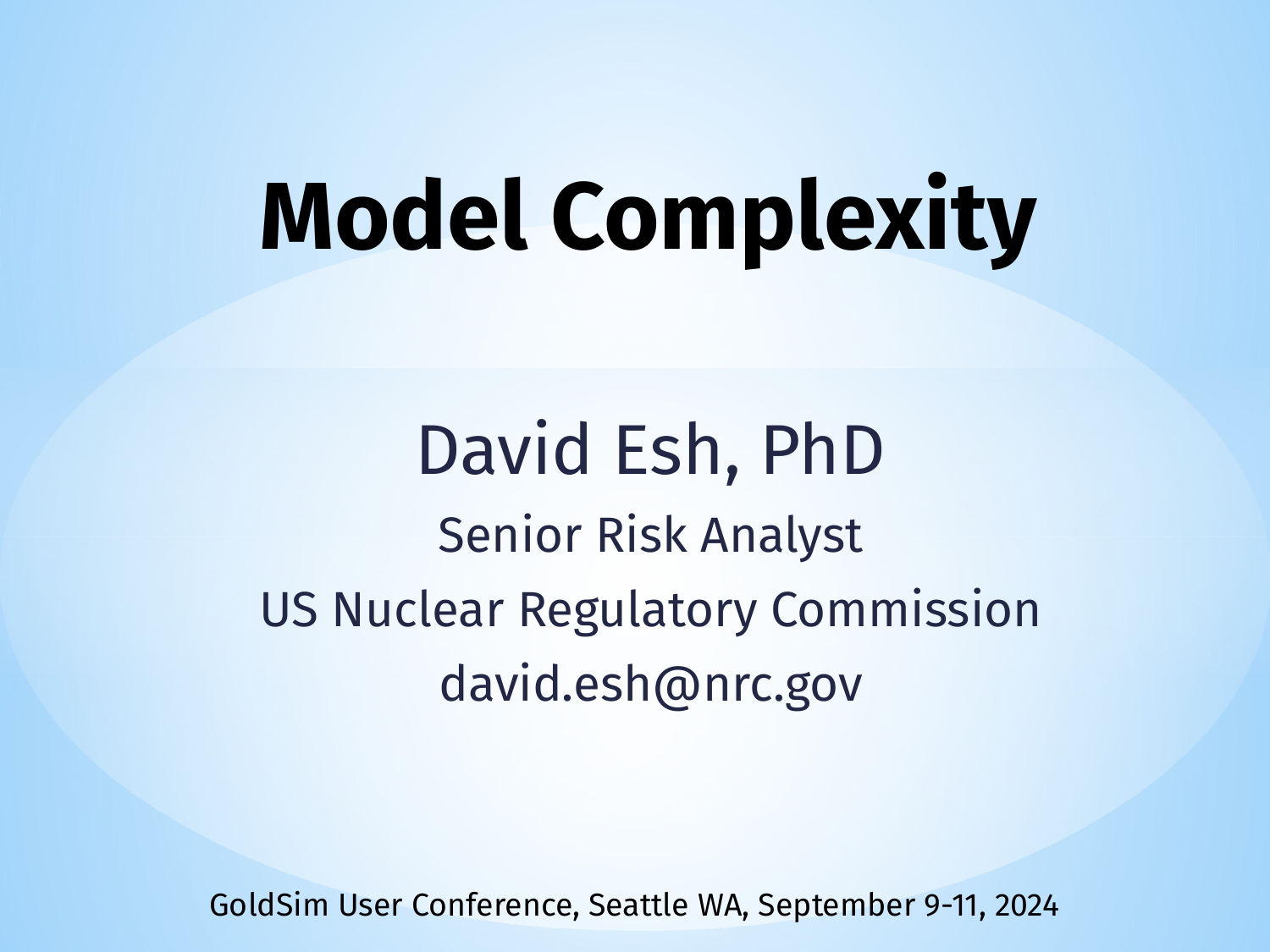

# Model Complexity
David Esh, PhD
Senior Risk Analyst
US Nuclear Regulatory Commission
david.esh@nrc.gov

GoldSim User Conference, Seattle WA, September 9-11, 2024